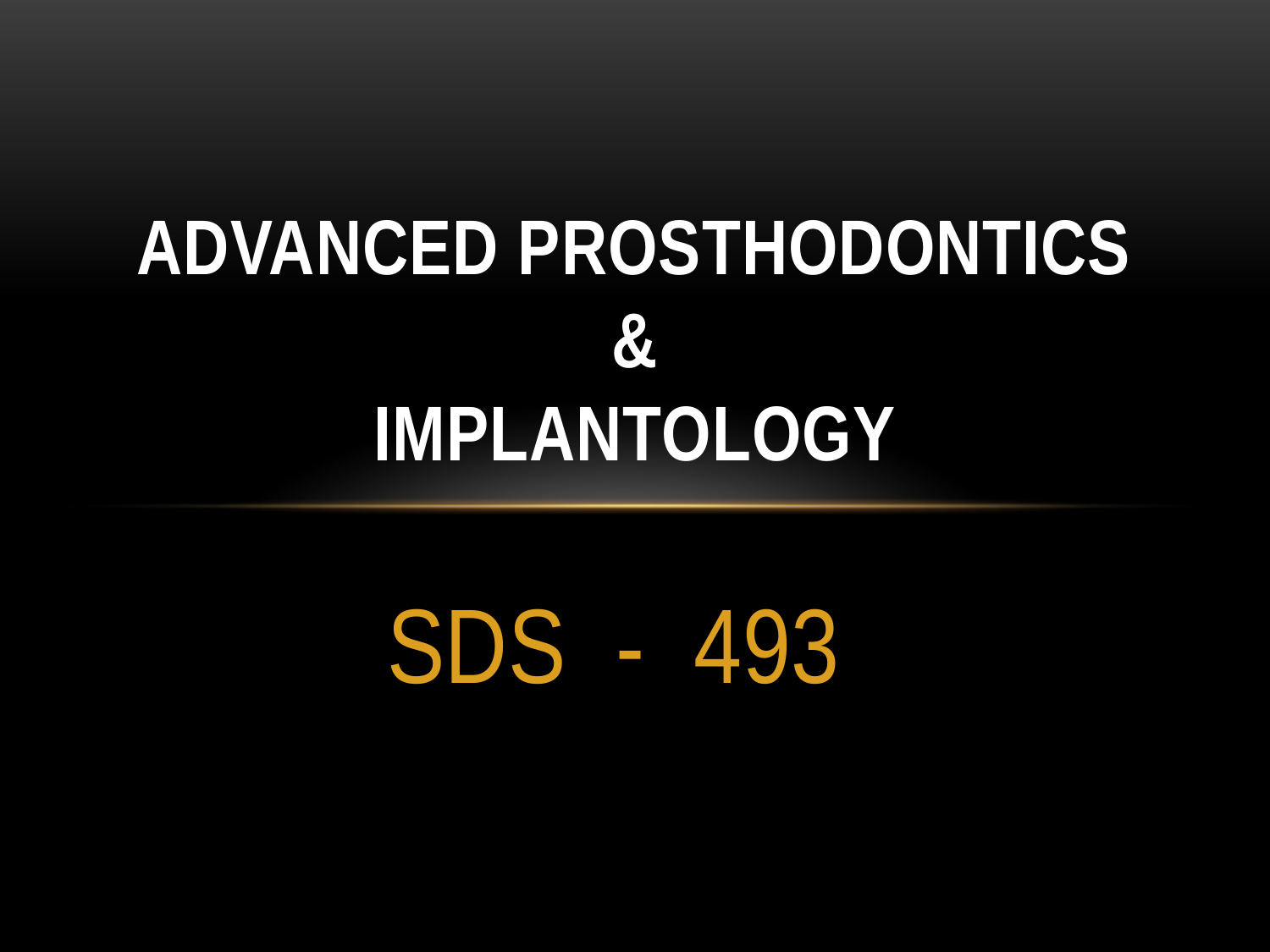

# Advanced Prosthodontics & Implantology
SDS  -  493